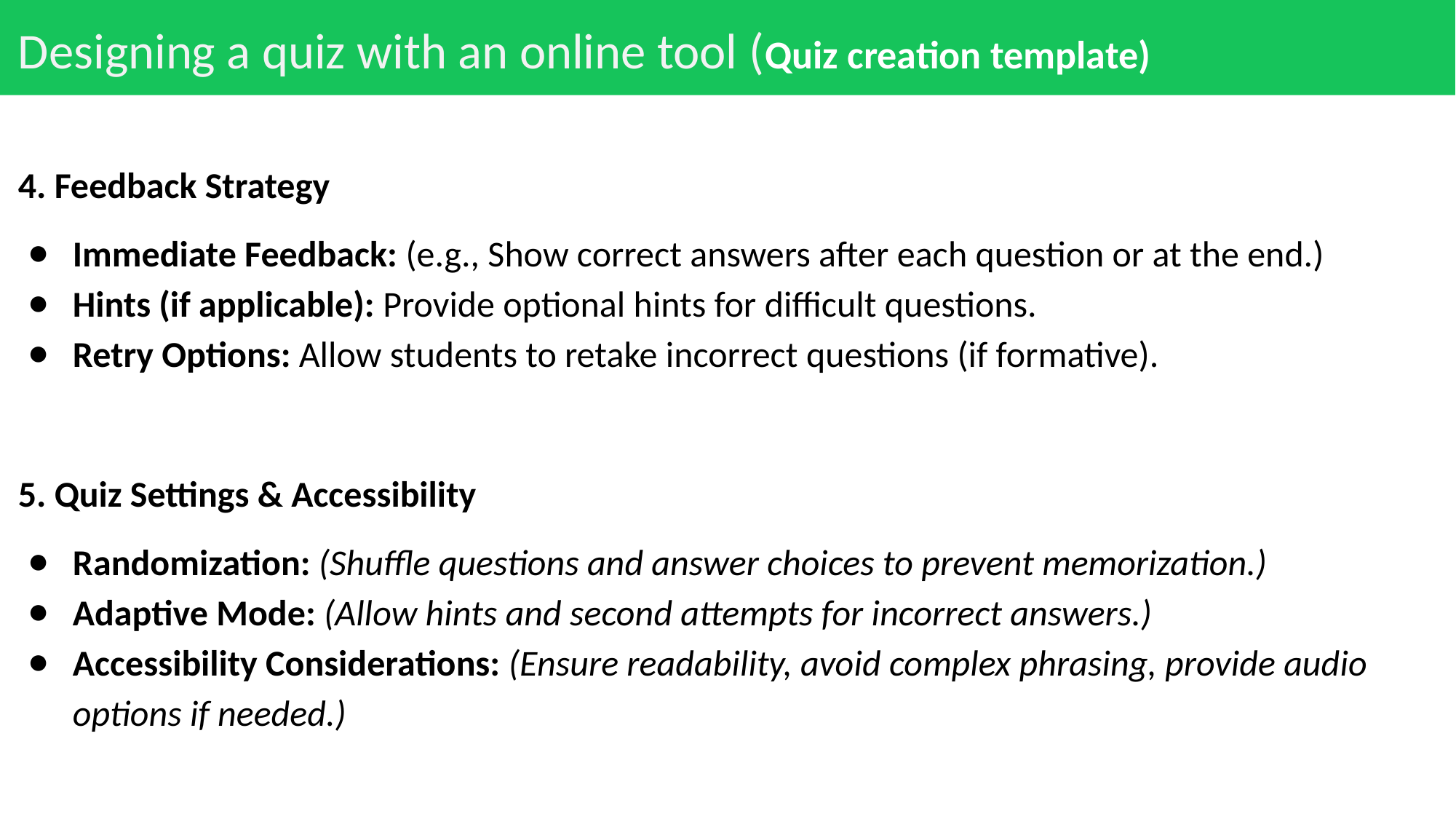

# Designing a quiz with an online tool (Quiz creation template)
4. Feedback Strategy
Immediate Feedback: (e.g., Show correct answers after each question or at the end.)
Hints (if applicable): Provide optional hints for difficult questions.
Retry Options: Allow students to retake incorrect questions (if formative).

5. Quiz Settings & Accessibility
Randomization: (Shuffle questions and answer choices to prevent memorization.)
Adaptive Mode: (Allow hints and second attempts for incorrect answers.)
Accessibility Considerations: (Ensure readability, avoid complex phrasing, provide audio options if needed.)